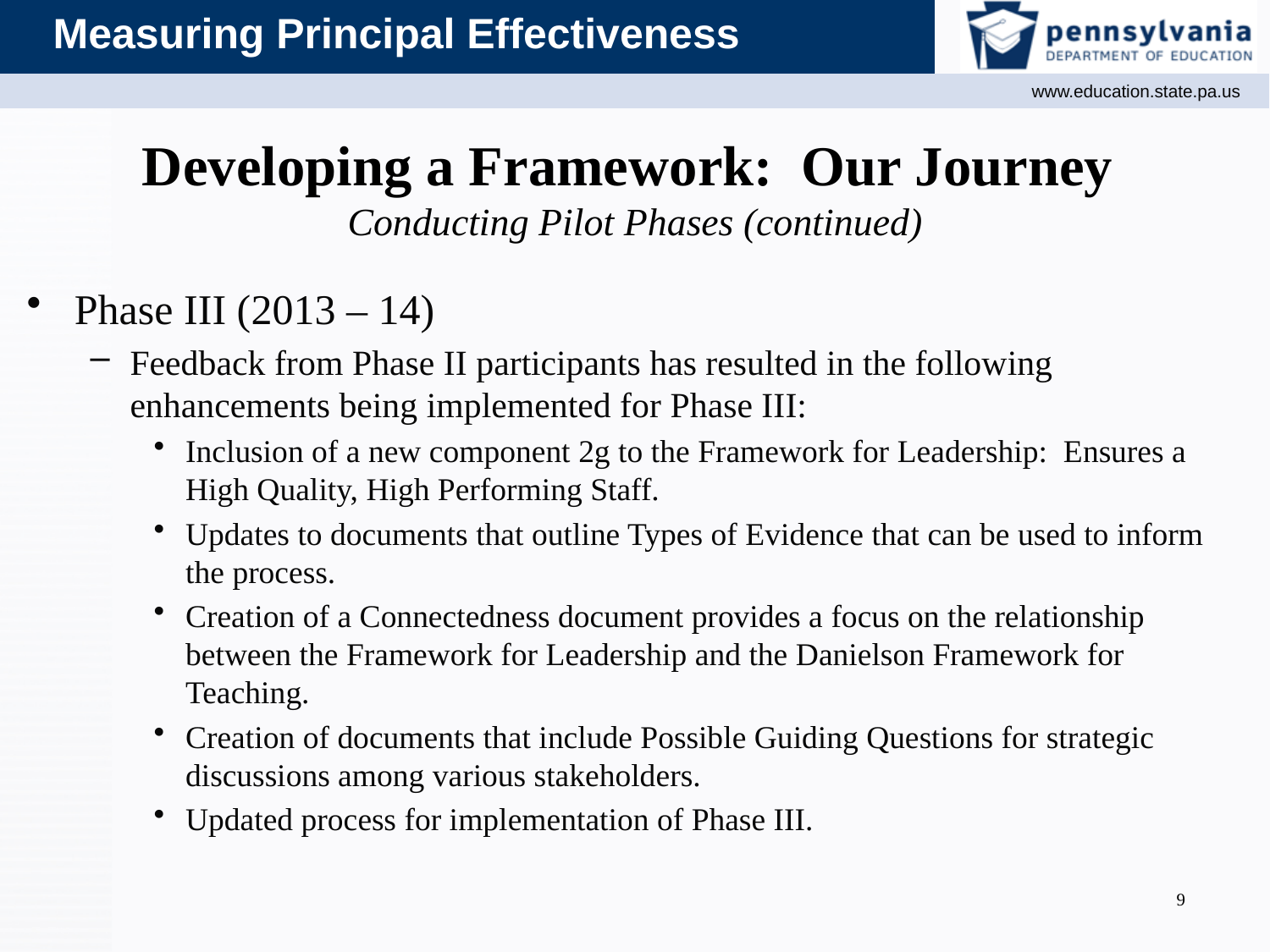

# Developing a Framework:  Our Journey Conducting Pilot Phases (continued)
Phase III (2013 – 14)
Feedback from Phase II participants has resulted in the following enhancements being implemented for Phase III:
Inclusion of a new component 2g to the Framework for Leadership:  Ensures a High Quality, High Performing Staff.
Updates to documents that outline Types of Evidence that can be used to inform the process.
Creation of a Connectedness document provides a focus on the relationship between the Framework for Leadership and the Danielson Framework for Teaching.
Creation of documents that include Possible Guiding Questions for strategic discussions among various stakeholders.
Updated process for implementation of Phase III.

9